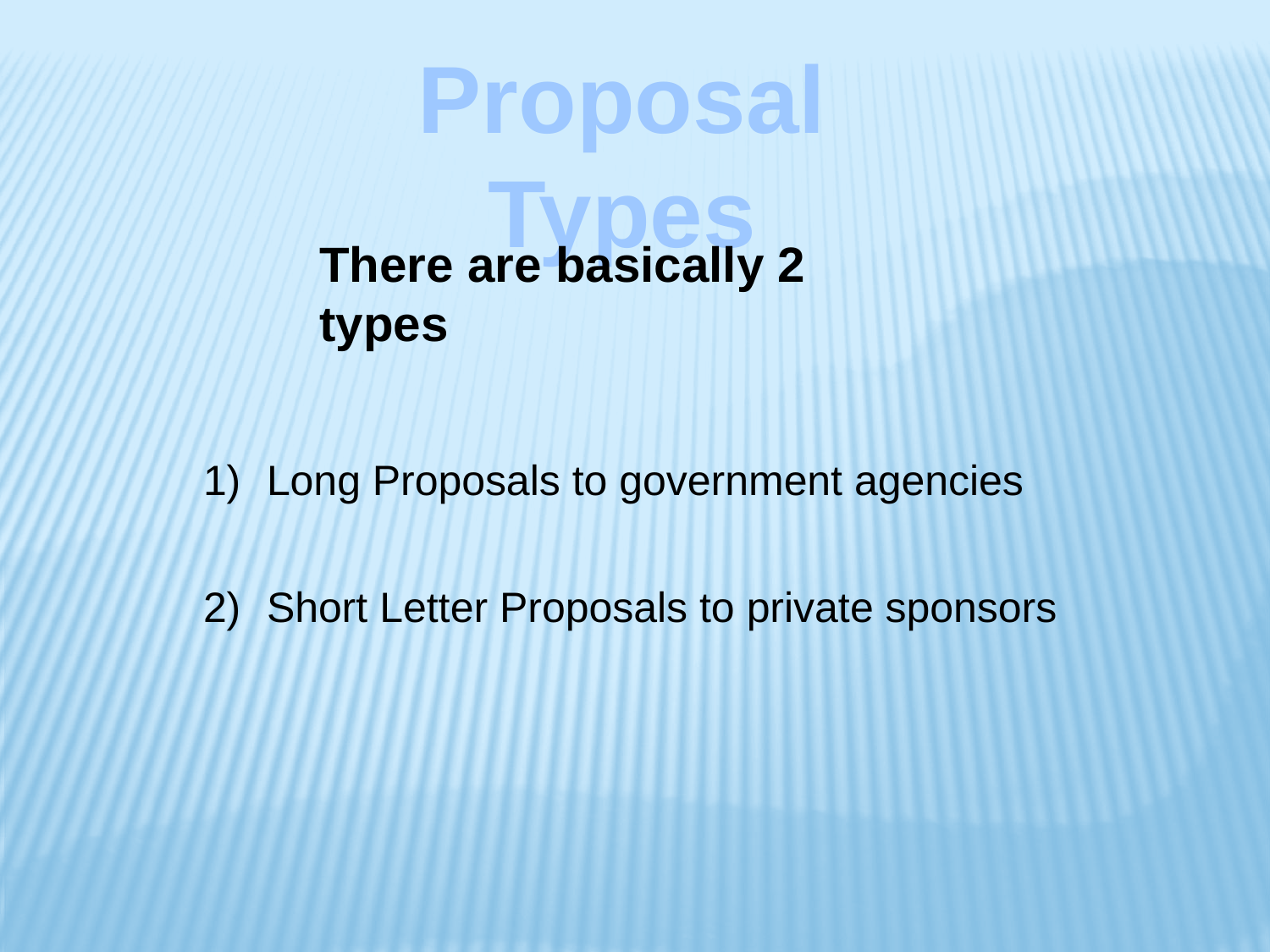

Proposal Types
There are basically 2 types
Long Proposals to government agencies
Short Letter Proposals to private sponsors